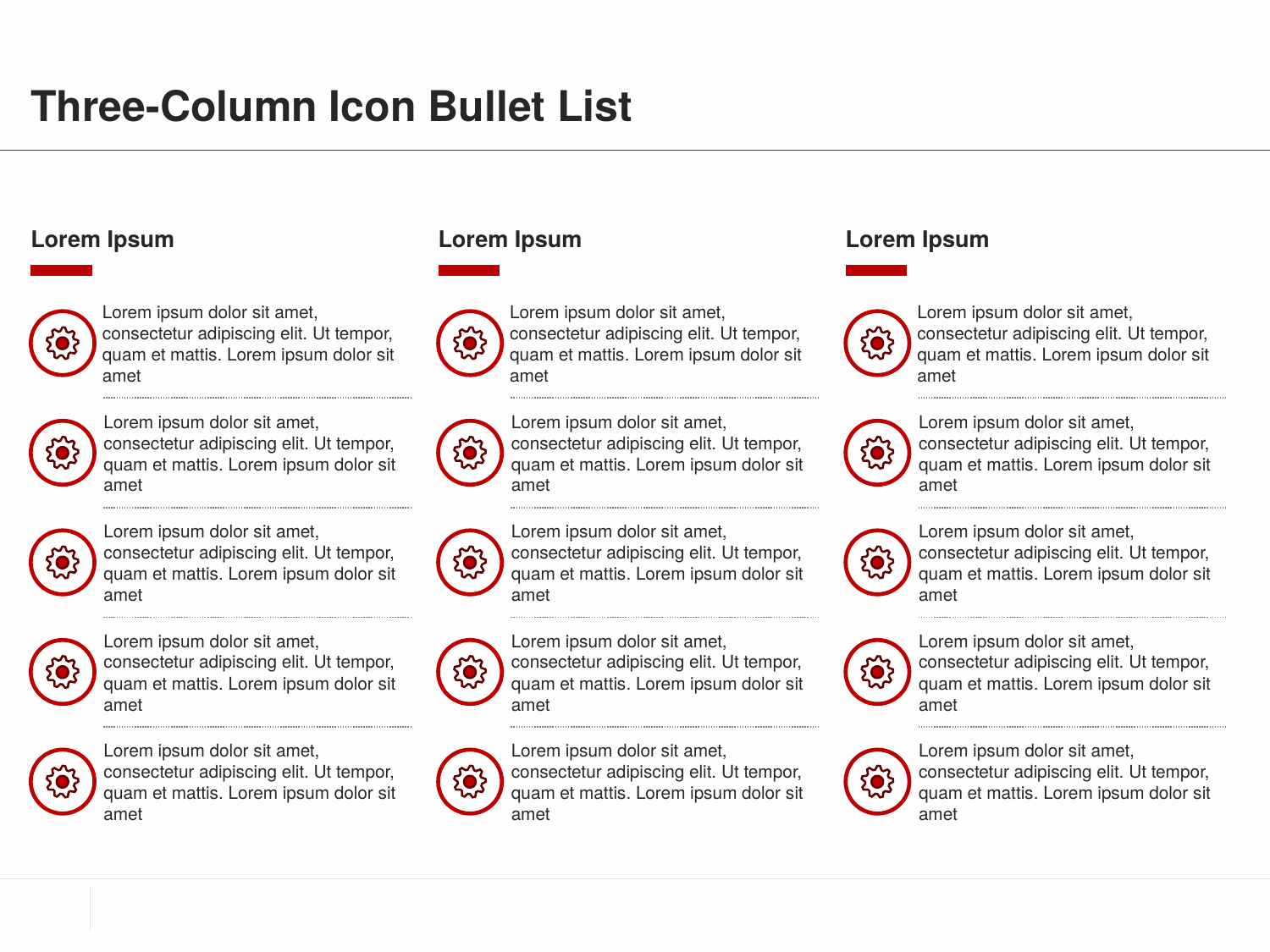

# Three-Column Icon Bullet List
Lorem Ipsum
Lorem Ipsum
Lorem Ipsum
Lorem ipsum dolor sit amet, consectetur adipiscing elit. Ut tempor, quam et mattis. Lorem ipsum dolor sit amet
Lorem ipsum dolor sit amet, consectetur adipiscing elit. Ut tempor, quam et mattis. Lorem ipsum dolor sit amet
Lorem ipsum dolor sit amet, consectetur adipiscing elit. Ut tempor, quam et mattis. Lorem ipsum dolor sit amet

Lorem ipsum dolor sit amet, consectetur adipiscing elit. Ut tempor, quam et mattis. Lorem ipsum dolor sit amet
Lorem ipsum dolor sit amet, consectetur adipiscing elit. Ut tempor, quam et mattis. Lorem ipsum dolor sit amet
Lorem ipsum dolor sit amet, consectetur adipiscing elit. Ut tempor, quam et mattis. Lorem ipsum dolor sit amet

Lorem ipsum dolor sit amet, consectetur adipiscing elit. Ut tempor, quam et mattis. Lorem ipsum dolor sit amet
Lorem ipsum dolor sit amet, consectetur adipiscing elit. Ut tempor, quam et mattis. Lorem ipsum dolor sit amet
Lorem ipsum dolor sit amet, consectetur adipiscing elit. Ut tempor, quam et mattis. Lorem ipsum dolor sit amet

Lorem ipsum dolor sit amet, consectetur adipiscing elit. Ut tempor, quam et mattis. Lorem ipsum dolor sit amet
Lorem ipsum dolor sit amet, consectetur adipiscing elit. Ut tempor, quam et mattis. Lorem ipsum dolor sit amet
Lorem ipsum dolor sit amet, consectetur adipiscing elit. Ut tempor, quam et mattis. Lorem ipsum dolor sit amet

Lorem ipsum dolor sit amet, consectetur adipiscing elit. Ut tempor, quam et mattis. Lorem ipsum dolor sit amet
Lorem ipsum dolor sit amet, consectetur adipiscing elit. Ut tempor, quam et mattis. Lorem ipsum dolor sit amet
Lorem ipsum dolor sit amet, consectetur adipiscing elit. Ut tempor, quam et mattis. Lorem ipsum dolor sit amet